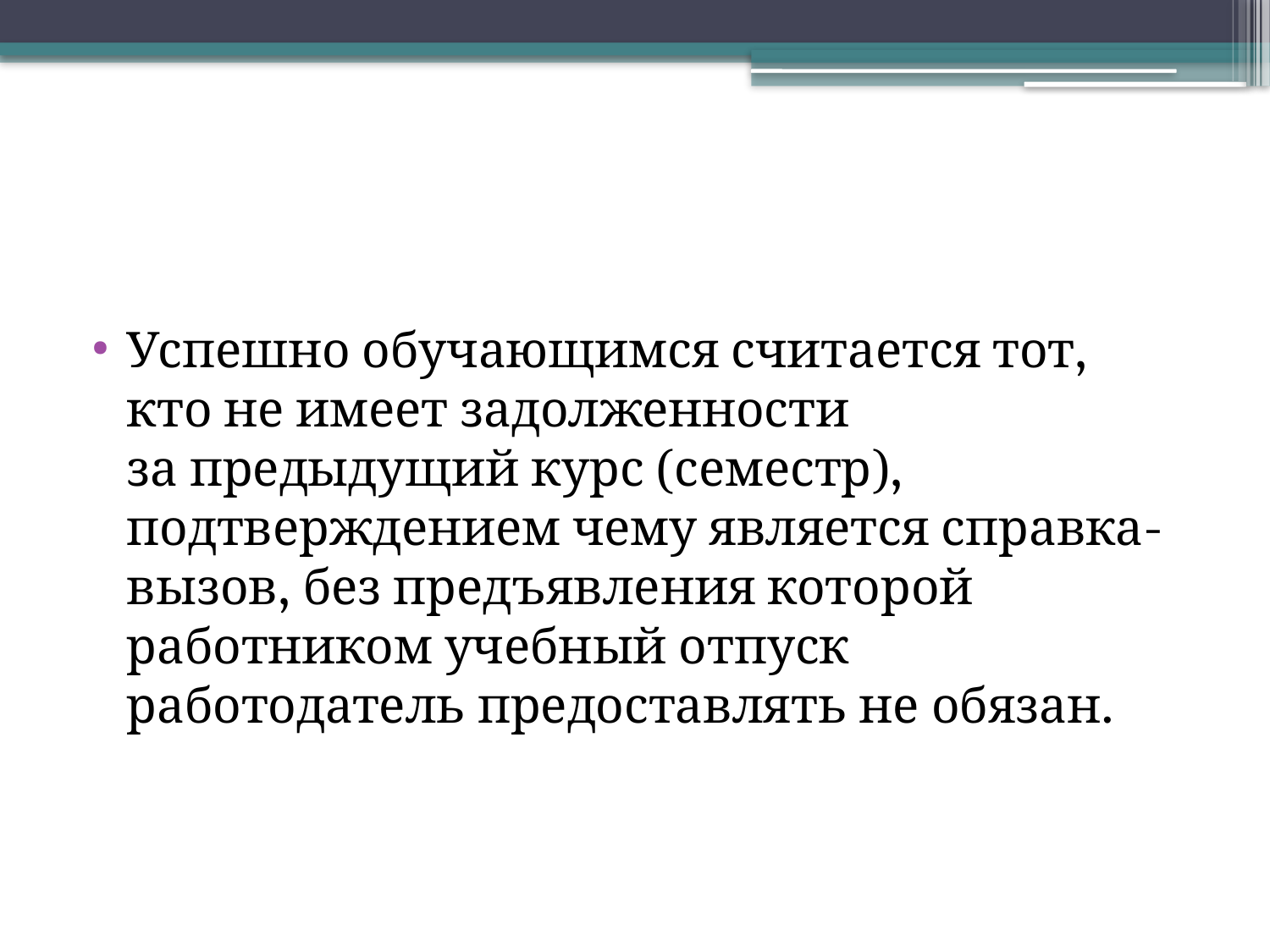

#
Успешно обучающимся считается тот, кто не имеет задолженности за предыдущий курс (семестр), подтверждением чему является справка-вызов, без предъявления которой работником учебный отпуск работодатель предоставлять не обязан.